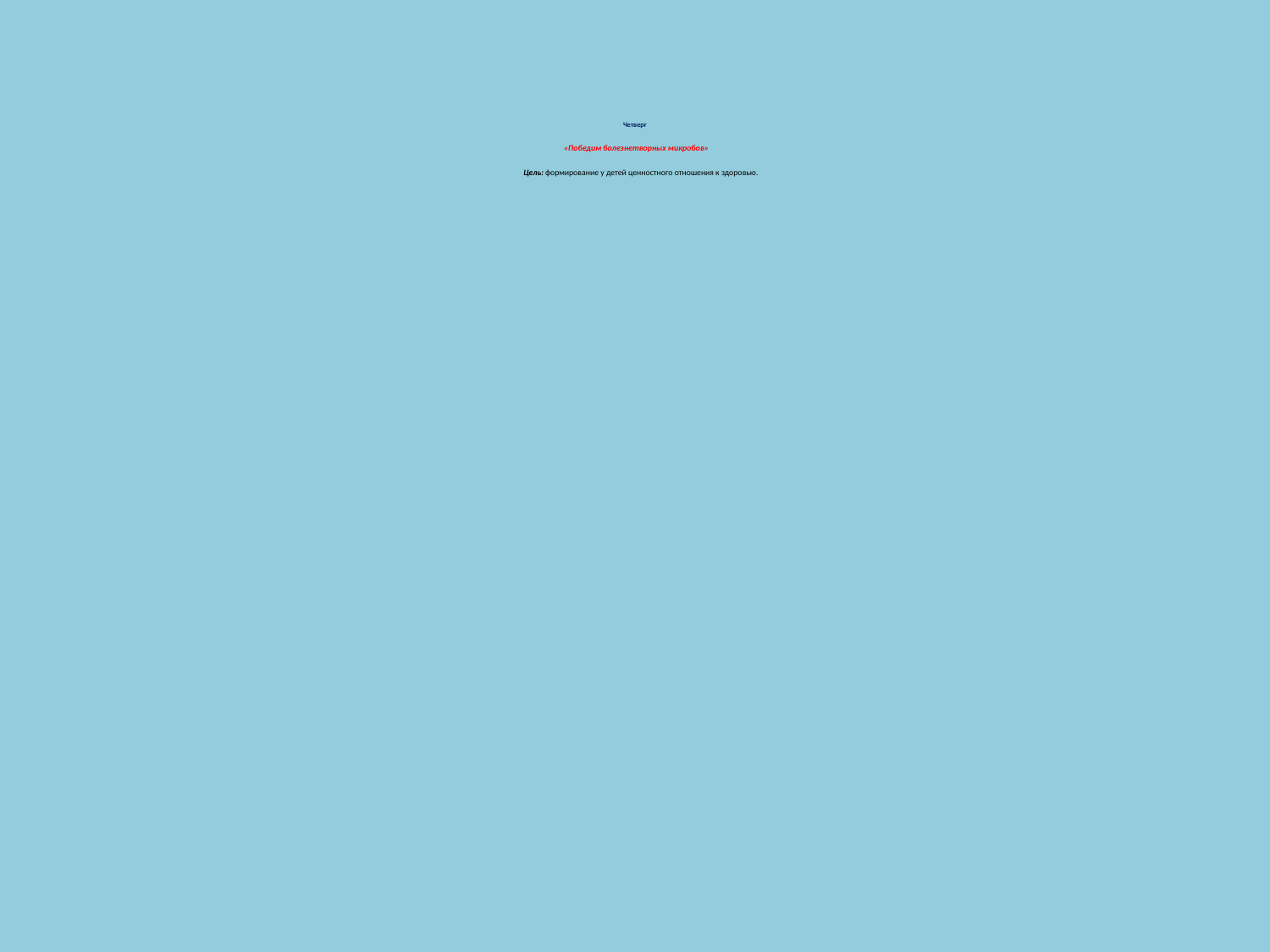

# Четверг «Победим болезнетворных микробов»   Цель: формирование у детей ценностного отношения к здоровью.